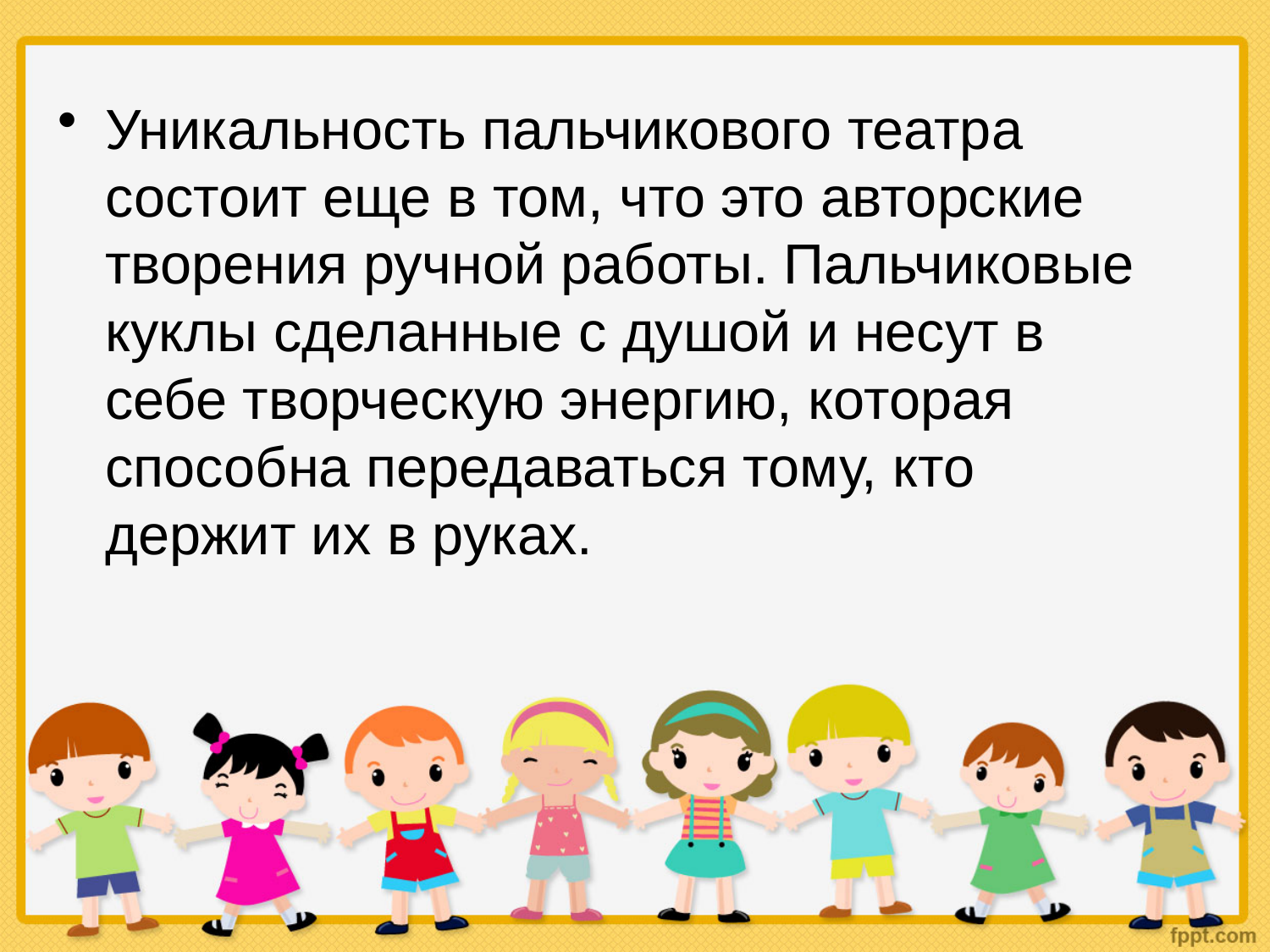

Уникальность пальчикового театра состоит еще в том, что это авторские творения ручной работы. Пальчиковые куклы сделанные с душой и несут в себе творческую энергию, которая способна передаваться тому, кто держит их в руках.